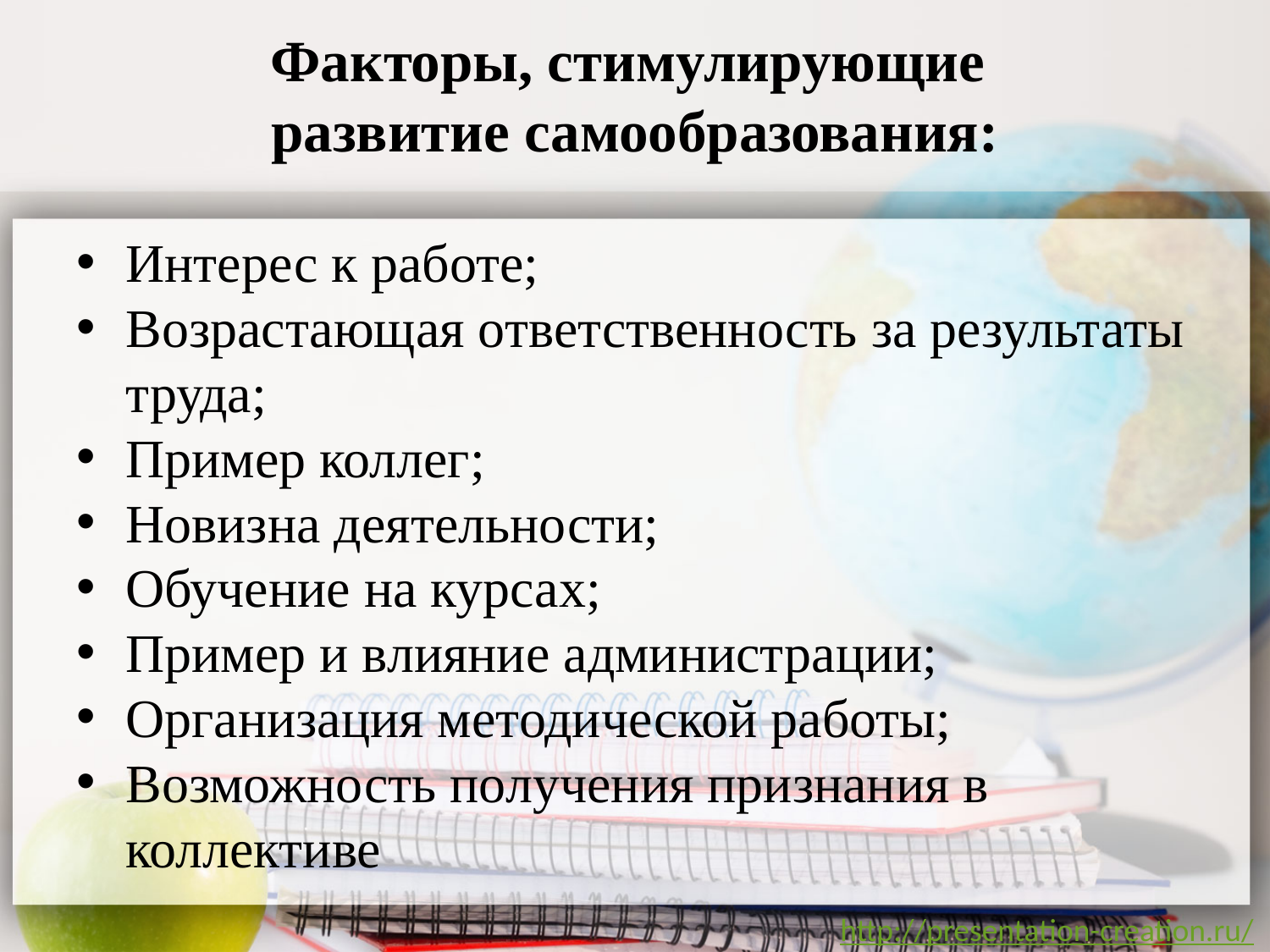

# Факторы, стимулирующие развитие самообразования:
Интерес к работе;
Возрастающая ответственность за результаты труда;
Пример коллег;
Новизна деятельности;
Обучение на курсах;
Пример и влияние администрации;
Организация методической работы;
Возможность получения признания в коллективе